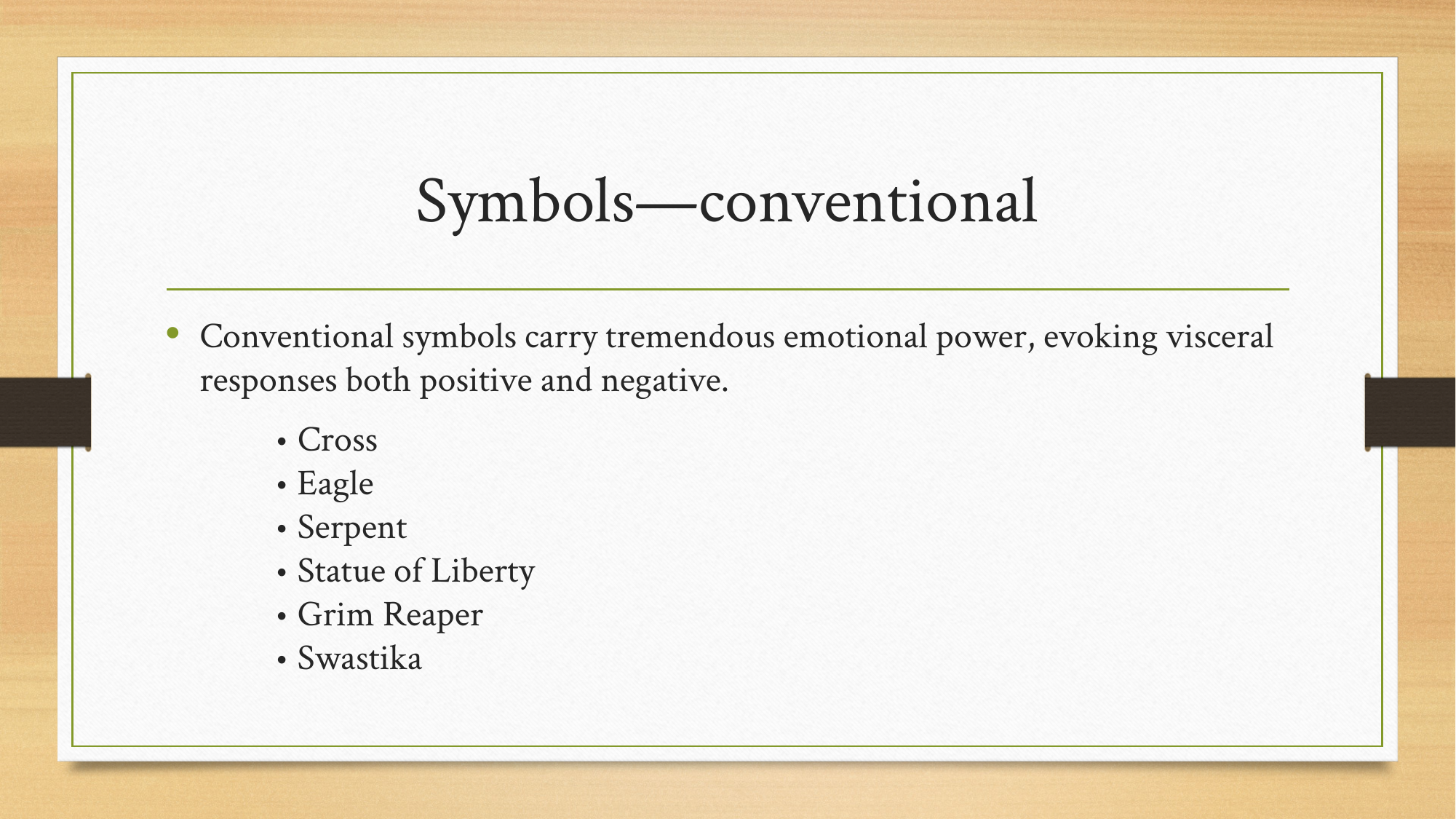

# Symbols—conventional
Conventional symbols carry tremendous emotional power, evoking visceral responses both positive and negative.
	• Cross
	• Eagle
	• Serpent
	• Statue of Liberty
	• Grim Reaper
	• Swastika